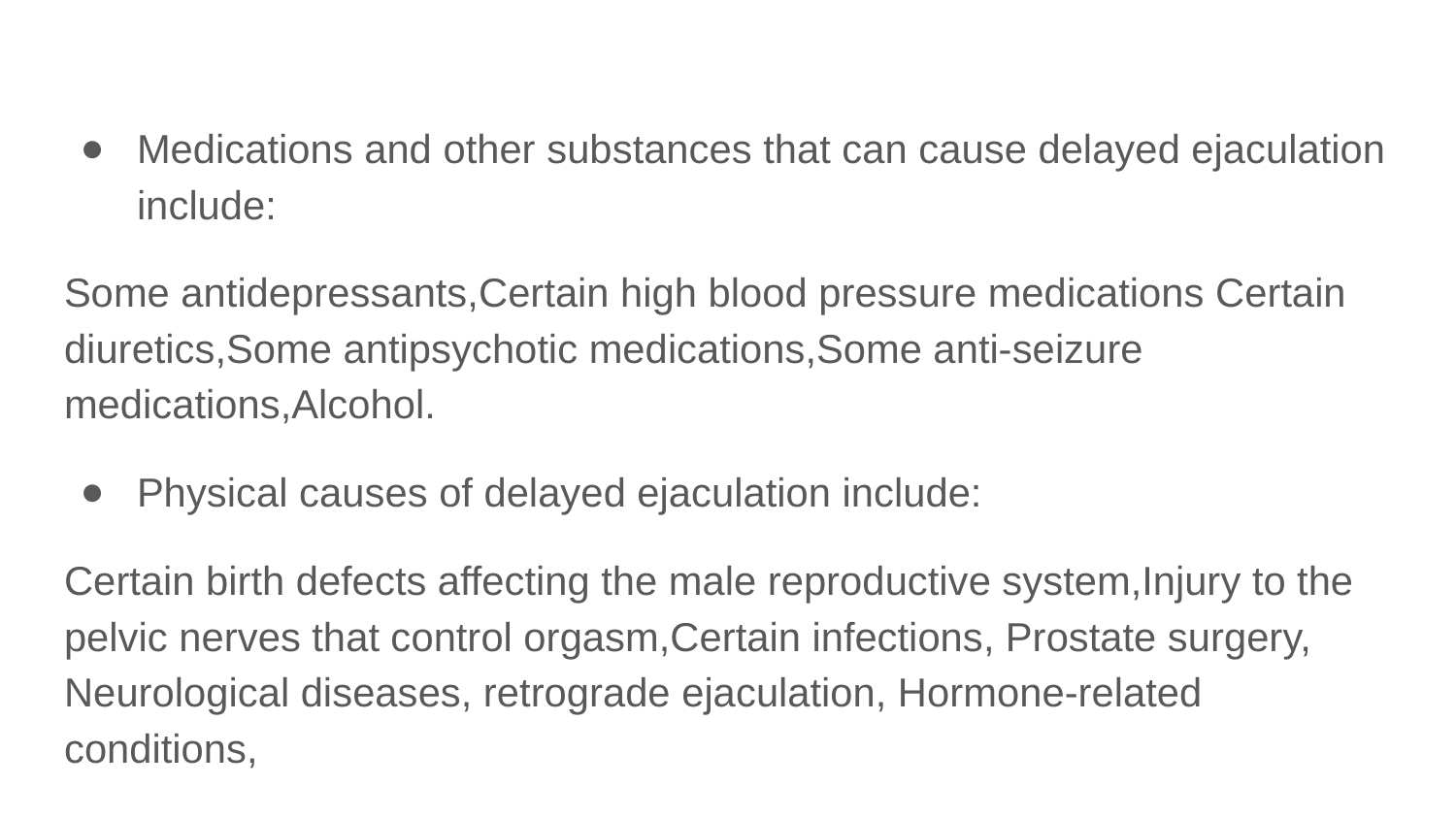

Medications and other substances that can cause delayed ejaculation include:
Some antidepressants,Certain high blood pressure medications Certain diuretics,Some antipsychotic medications,Some anti-seizure medications,Alcohol.
Physical causes of delayed ejaculation include:
Certain birth defects affecting the male reproductive system,Injury to the pelvic nerves that control orgasm,Certain infections, Prostate surgery, Neurological diseases, retrograde ejaculation, Hormone-related conditions,